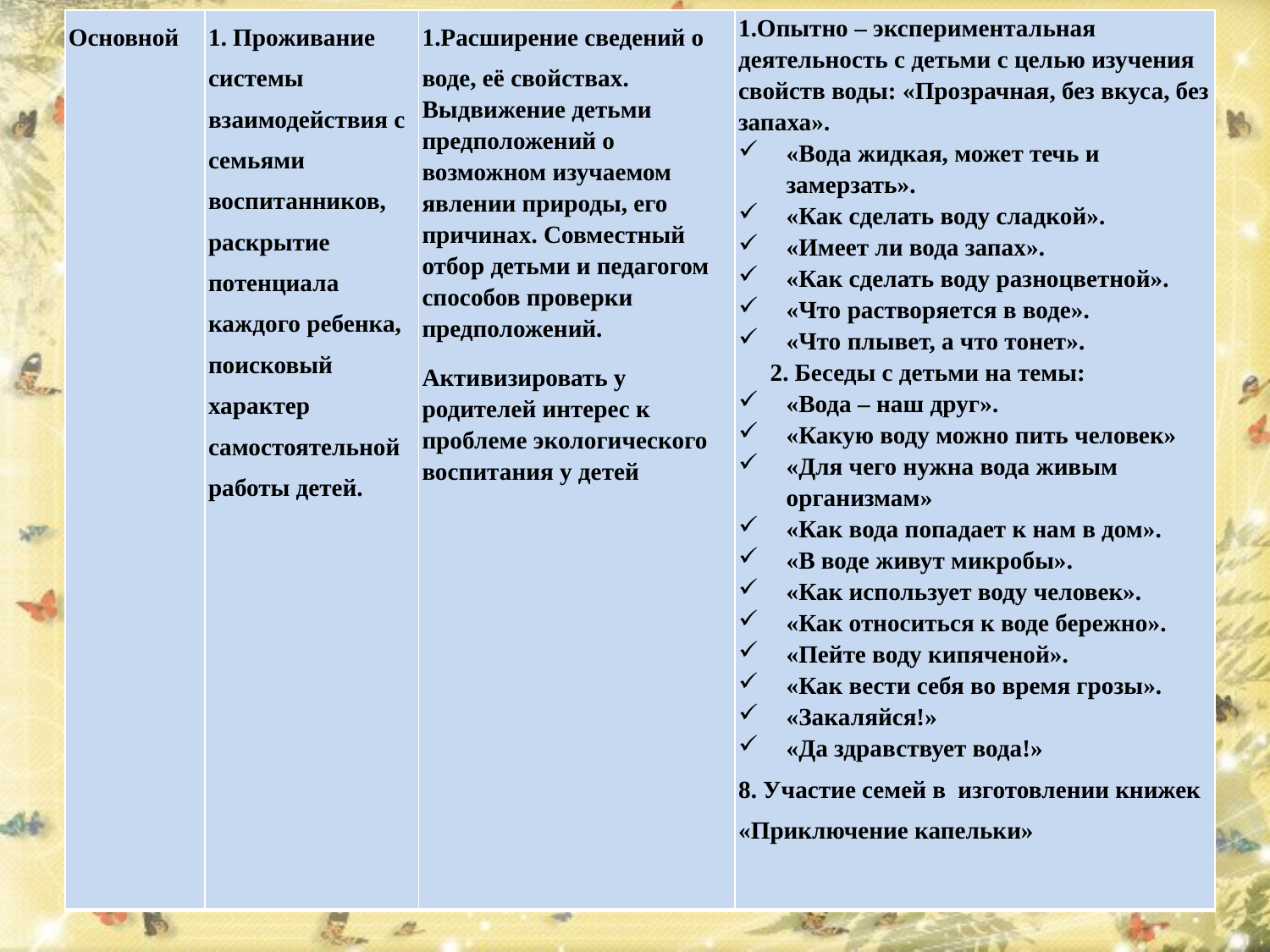

| Основной | 1. Проживание системы взаимодействия с семьями воспитанников, раскрытие потенциала каждого ребенка, поисковый характер самостоятельной работы детей. | 1.Расширение сведений о воде, её свойствах. Выдвижение детьми предположений о возможном изучаемом явлении природы, его причинах. Совместный отбор детьми и педагогом способов проверки предположений. Активизировать у родителей интерес к проблеме экологического воспитания у детей | 1.Опытно – экспериментальная деятельность с детьми с целью изучения свойств воды: «Прозрачная, без вкуса, без запаха». «Вода жидкая, может течь и замерзать». «Как сделать воду сладкой». «Имеет ли вода запах». «Как сделать воду разноцветной». «Что растворяется в воде». «Что плывет, а что тонет». 2. Беседы с детьми на темы: «Вода – наш друг». «Какую воду можно пить человек» «Для чего нужна вода живым организмам» «Как вода попадает к нам в дом». «В воде живут микробы». «Как использует воду человек». «Как относиться к воде бережно». «Пейте воду кипяченой». «Как вести себя во время грозы». «Закаляйся!» «Да здравствует вода!» 8. Участие семей в изготовлении книжек «Приключение капельки» |
| --- | --- | --- | --- |